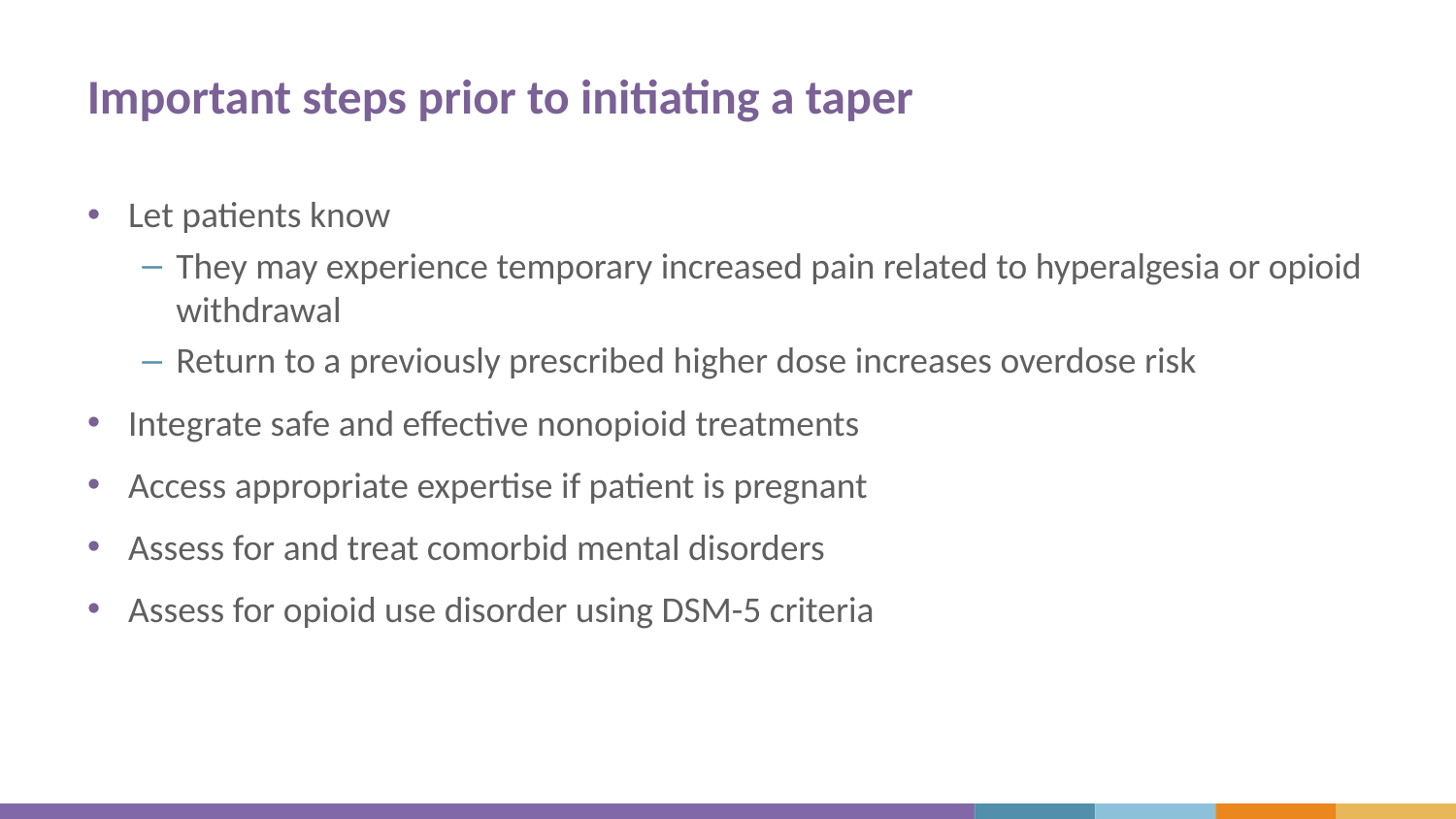

# Important steps prior to initiating a taper
Let patients know
They may experience temporary increased pain related to hyperalgesia or opioid withdrawal
Return to a previously prescribed higher dose increases overdose risk

Integrate safe and effective nonopioid treatments

Access appropriate expertise if patient is pregnant

Assess for and treat comorbid mental disorders

Assess for opioid use disorder using DSM-5 criteria